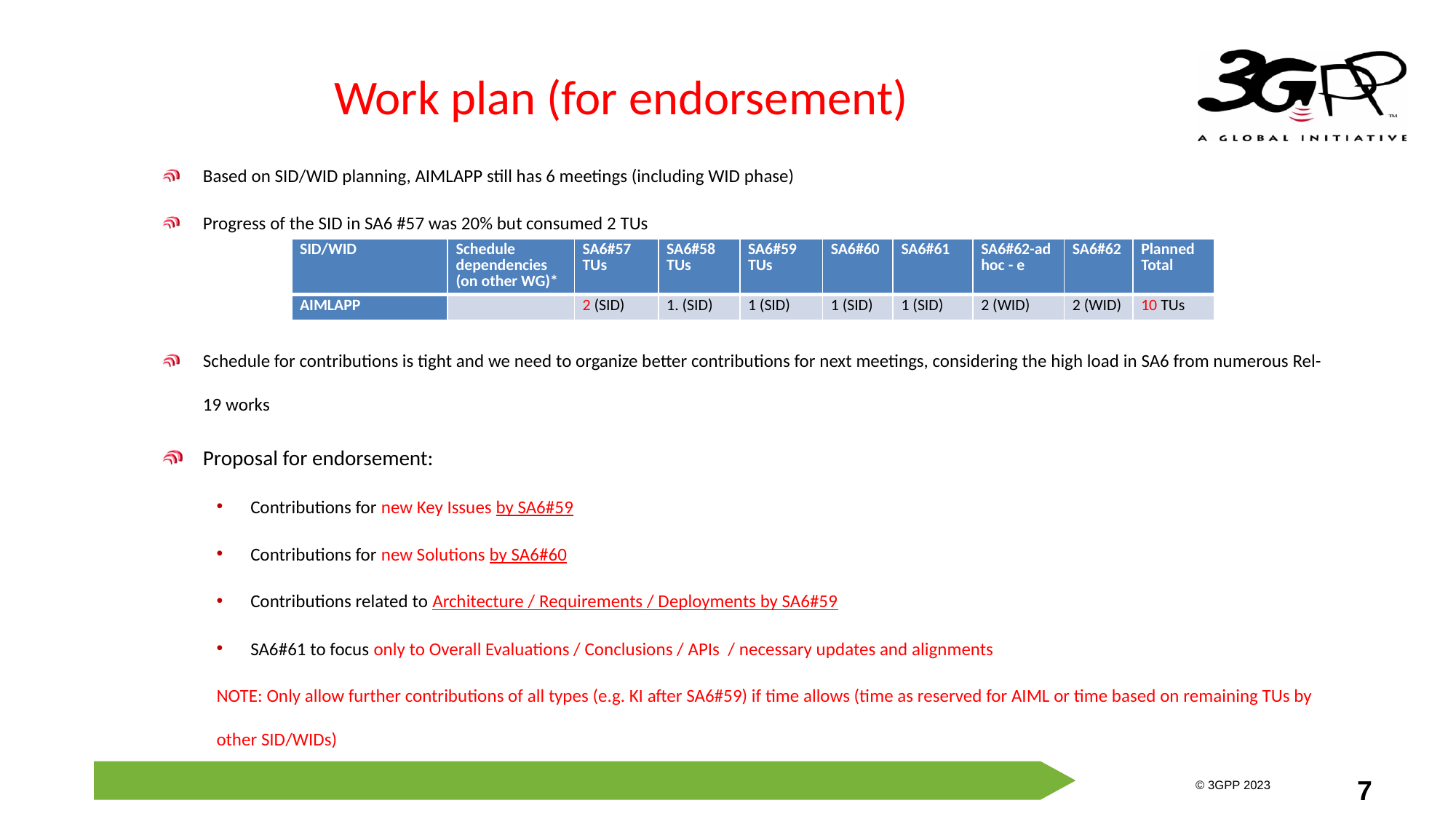

# Work plan (for endorsement)
Based on SID/WID planning, AIMLAPP still has 6 meetings (including WID phase)
Progress of the SID in SA6 #57 was 20% but consumed 2 TUs

Schedule for contributions is tight and we need to organize better contributions for next meetings, considering the high load in SA6 from numerous Rel-19 works
Proposal for endorsement:
Contributions for new Key Issues by SA6#59
Contributions for new Solutions by SA6#60
Contributions related to Architecture / Requirements / Deployments by SA6#59
SA6#61 to focus only to Overall Evaluations / Conclusions / APIs  / necessary updates and alignments
NOTE: Only allow further contributions of all types (e.g. KI after SA6#59) if time allows (time as reserved for AIML or time based on remaining TUs by other SID/WIDs)

| SID/WID | Schedule dependencies (on other WG)\* | SA6#57 TUs | SA6#58 TUs | SA6#59 TUs | SA6#60 | SA6#61 | SA6#62-ad hoc - e | SA6#62 | Planned Total |
| --- | --- | --- | --- | --- | --- | --- | --- | --- | --- |
| AIMLAPP |  | 2 (SID) | 1. (SID) | 1 (SID) | 1 (SID) | 1 (SID) | 2 (WID) | 2 (WID) | 10 TUs |